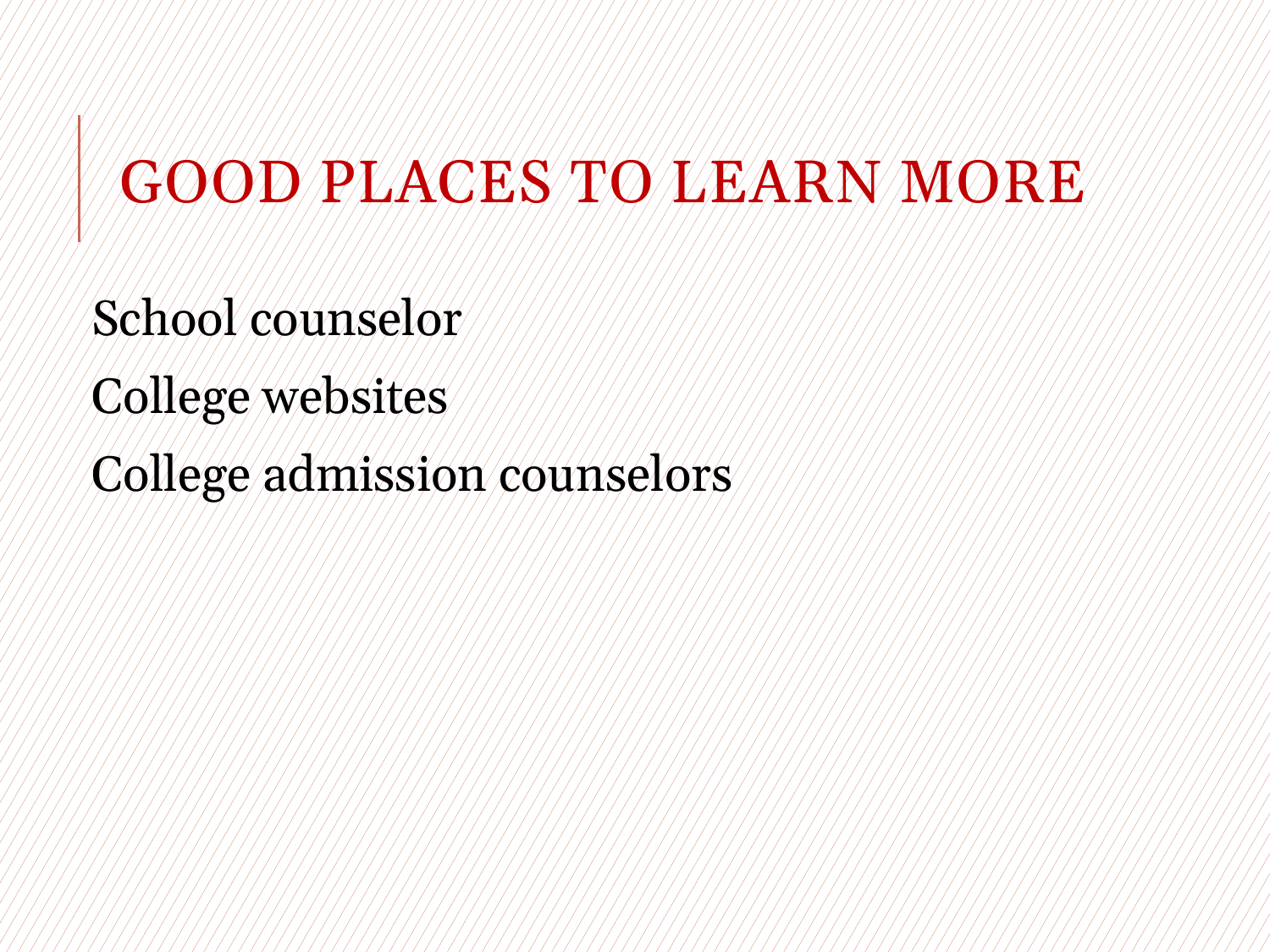

# Good places to learn more
School counselor
College websites
College admission counselors